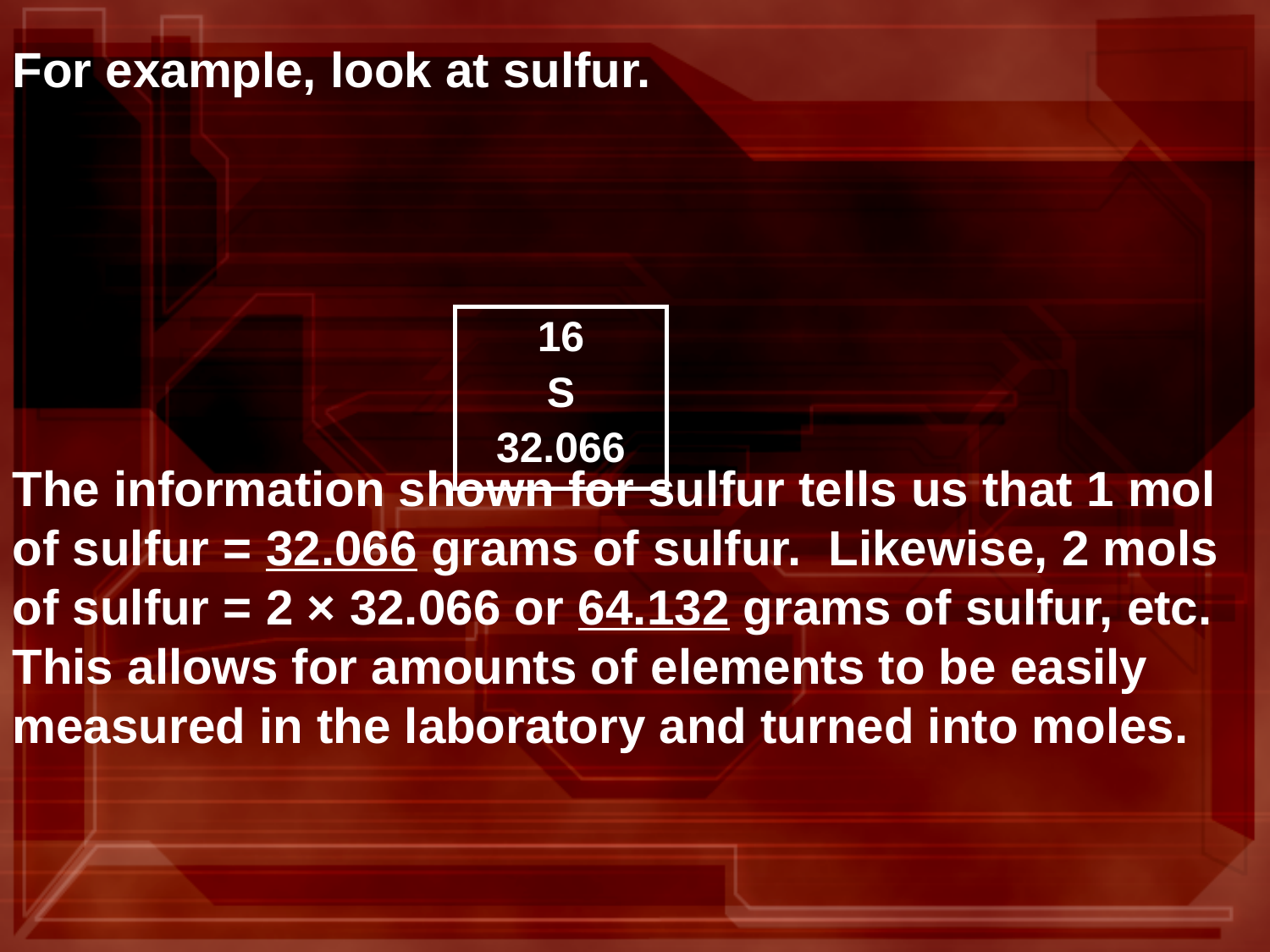

For example, look at sulfur.

The information shown for sulfur tells us that 1 mol of sulfur = 32.066 grams of sulfur.  Likewise, 2 mols of sulfur = 2 × 32.066 or 64.132 grams of sulfur, etc.  This allows for amounts of elements to be easily measured in the laboratory and turned into moles.

| 16 S 32.066 |
| --- |